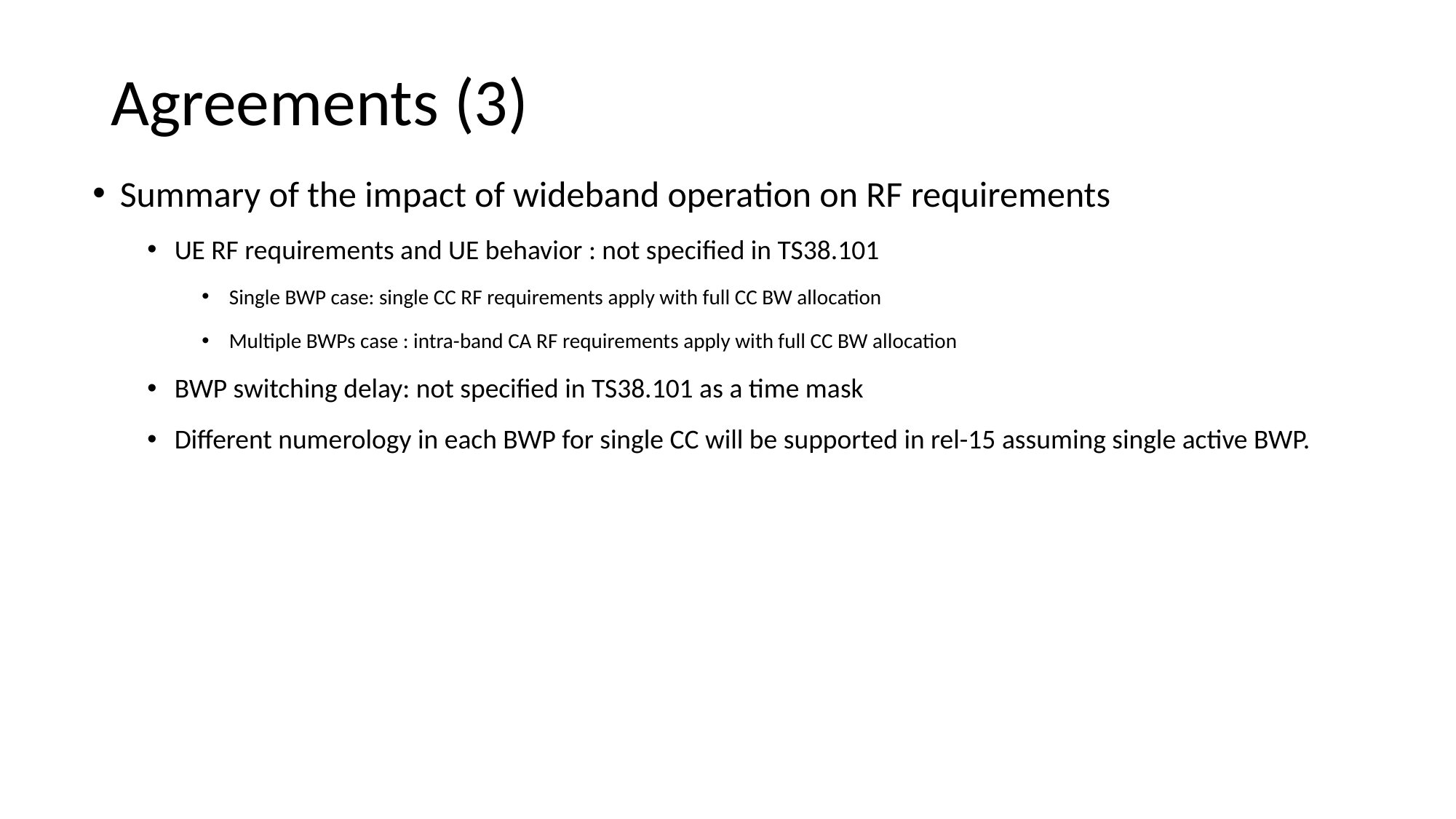

Agreements (3)
Summary of the impact of wideband operation on RF requirements
UE RF requirements and UE behavior : not specified in TS38.101
Single BWP case: single CC RF requirements apply with full CC BW allocation
Multiple BWPs case : intra-band CA RF requirements apply with full CC BW allocation
BWP switching delay: not specified in TS38.101 as a time mask
Different numerology in each BWP for single CC will be supported in rel-15 assuming single active BWP.